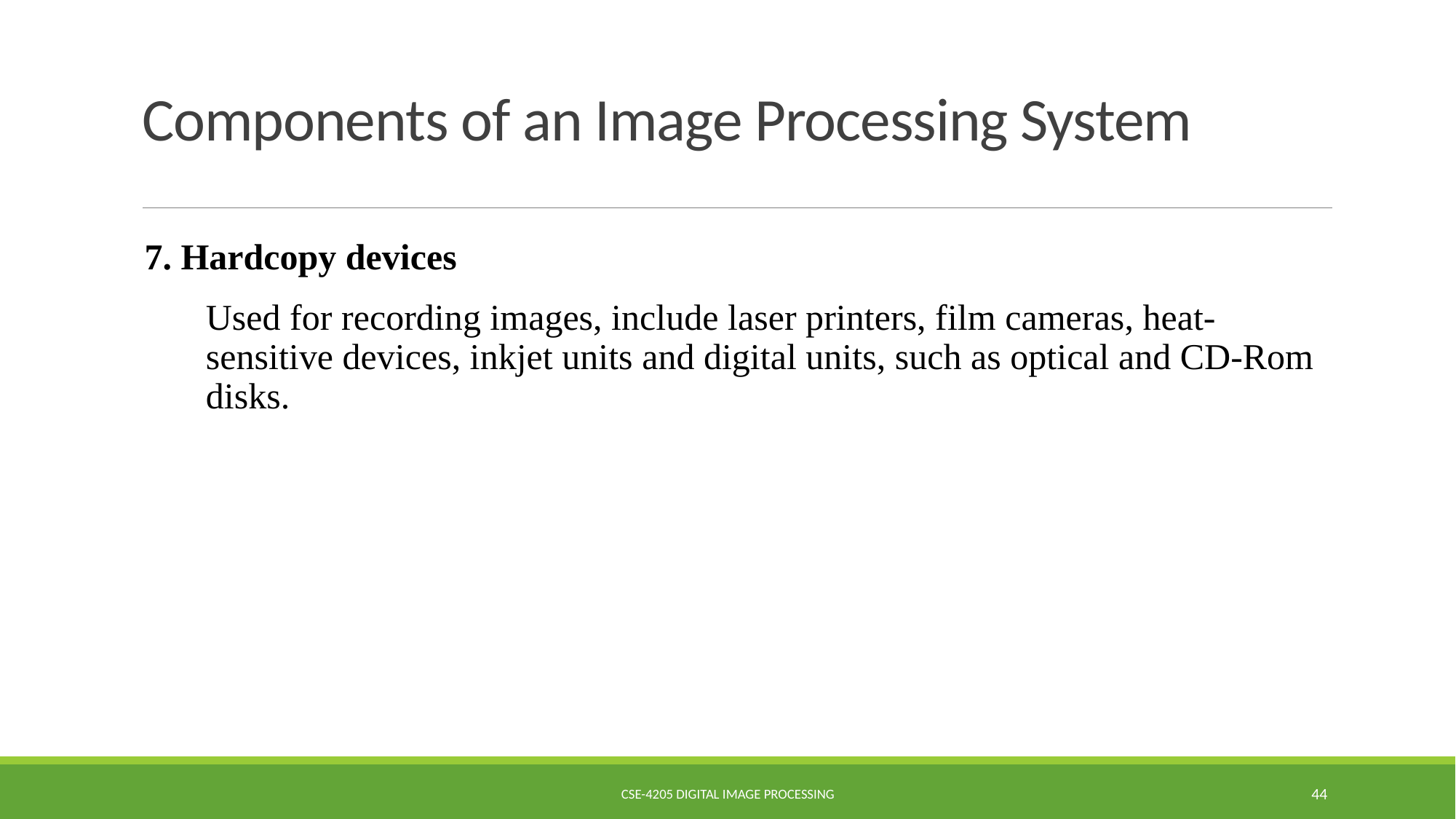

# Components of an Image Processing System
7. Hardcopy devices
	Used for recording images, include laser printers, film cameras, heat-sensitive devices, inkjet units and digital units, such as optical and CD-Rom disks.

CSE-4205 Digital Image Processing
44